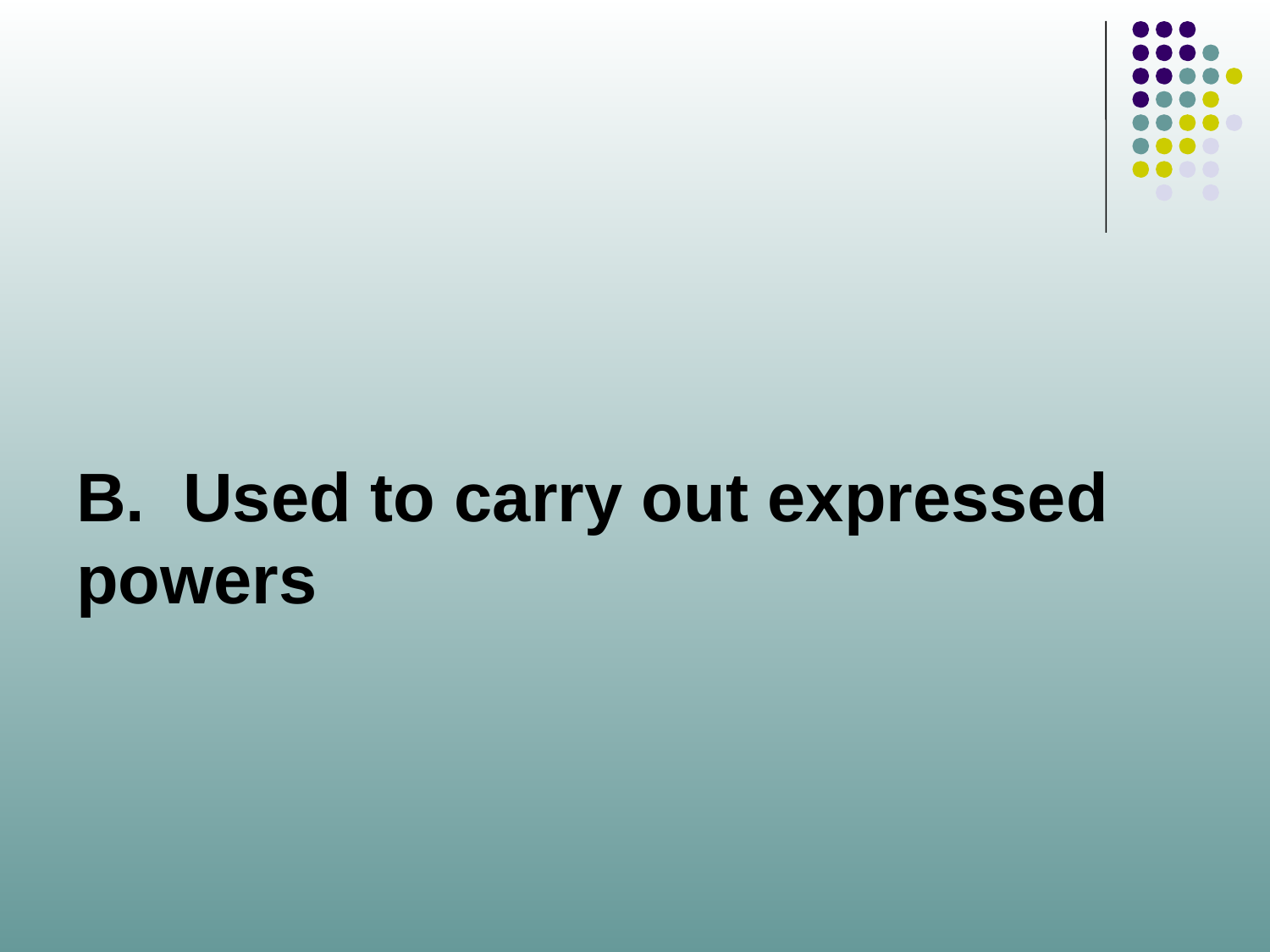

# B.  Used to carry out expressed 	powers